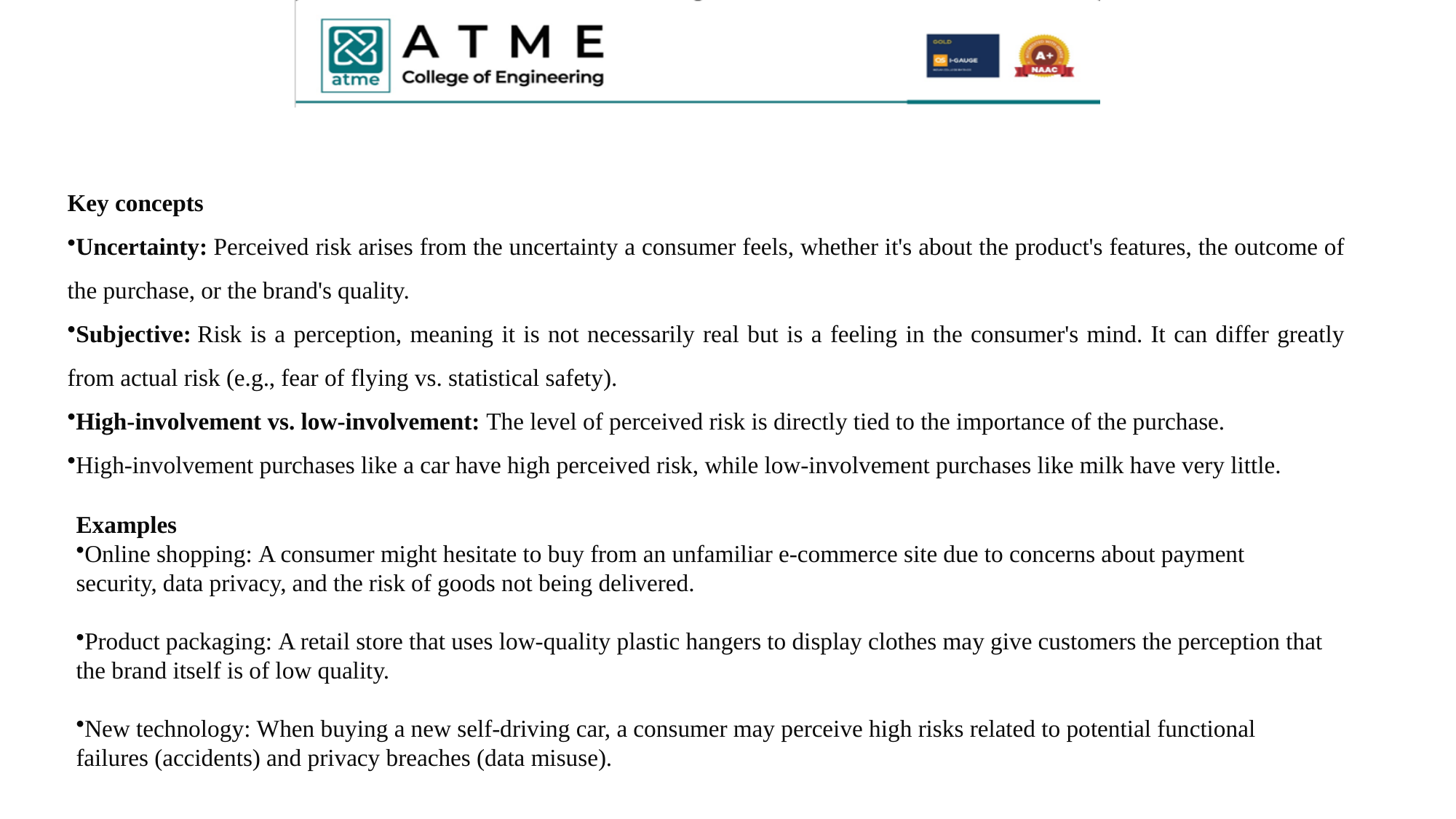

#
Key concepts
Uncertainty: Perceived risk arises from the uncertainty a consumer feels, whether it's about the product's features, the outcome of the purchase, or the brand's quality.
Subjective: Risk is a perception, meaning it is not necessarily real but is a feeling in the consumer's mind. It can differ greatly from actual risk (e.g., fear of flying vs. statistical safety).
High-involvement vs. low-involvement: The level of perceived risk is directly tied to the importance of the purchase.
High-involvement purchases like a car have high perceived risk, while low-involvement purchases like milk have very little.

Examples
Online shopping: A consumer might hesitate to buy from an unfamiliar e-commerce site due to concerns about payment security, data privacy, and the risk of goods not being delivered.

Product packaging: A retail store that uses low-quality plastic hangers to display clothes may give customers the perception that the brand itself is of low quality.

New technology: When buying a new self-driving car, a consumer may perceive high risks related to potential functional failures (accidents) and privacy breaches (data misuse).